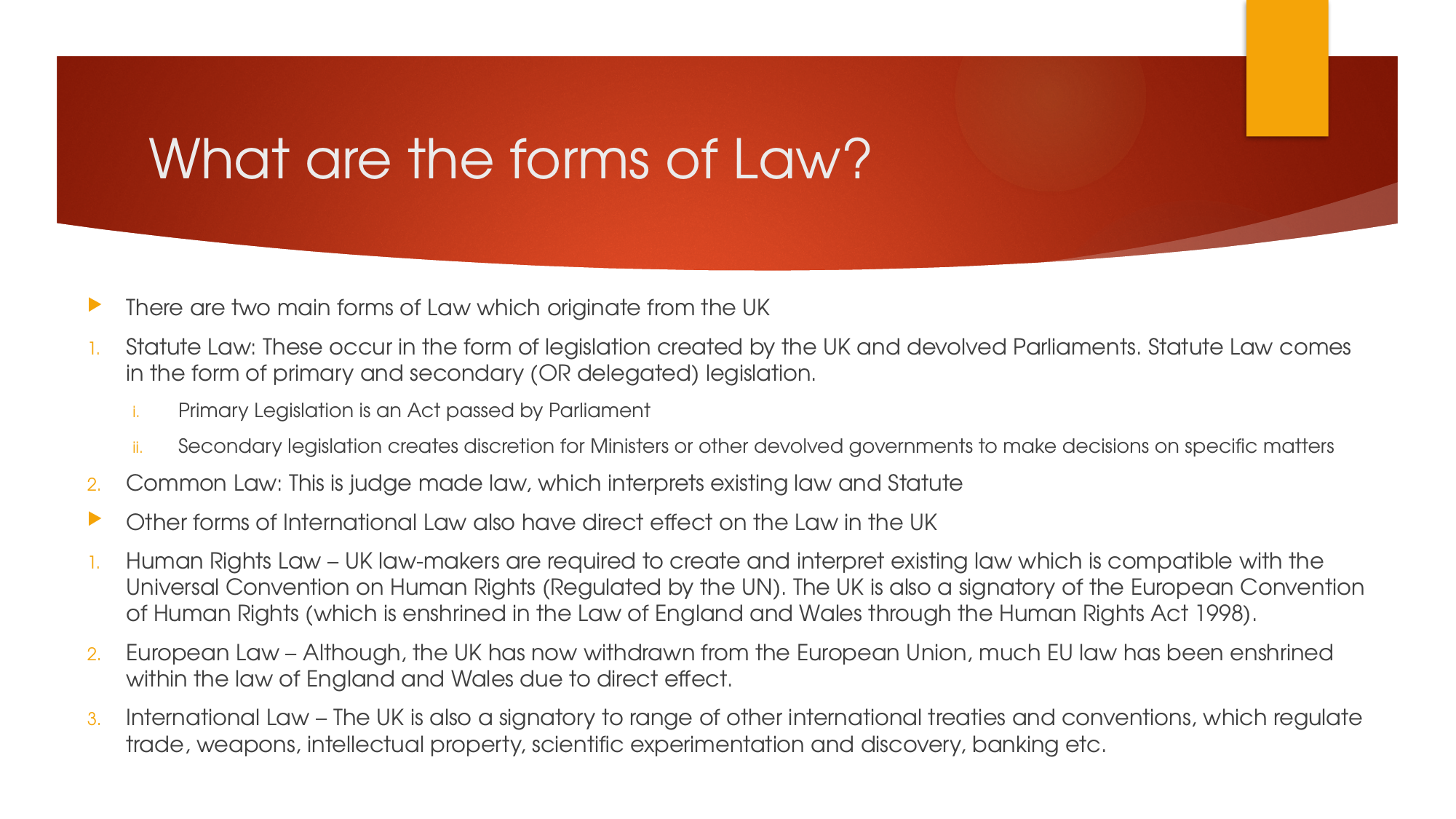

# What are the forms of Law?
There are two main forms of Law which originate from the UK
Statute Law: These occur in the form of legislation created by the UK and devolved Parliaments. Statute Law comes in the form of primary and secondary (OR delegated) legislation.
Primary Legislation is an Act passed by Parliament
Secondary legislation creates discretion for Ministers or other devolved governments to make decisions on specific matters
Common Law: This is judge made law, which interprets existing law and Statute
Other forms of International Law also have direct effect on the Law in the UK
Human Rights Law – UK law-makers are required to create and interpret existing law which is compatible with the Universal Convention on Human Rights (Regulated by the UN). The UK is also a signatory of the European Convention of Human Rights (which is enshrined in the Law of England and Wales through the Human Rights Act 1998).
European Law – Although, the UK has now withdrawn from the European Union, much EU law has been enshrined within the law of England and Wales due to direct effect.
International Law – The UK is also a signatory to range of other international treaties and conventions, which regulate trade, weapons, intellectual property, scientific experimentation and discovery, banking etc.